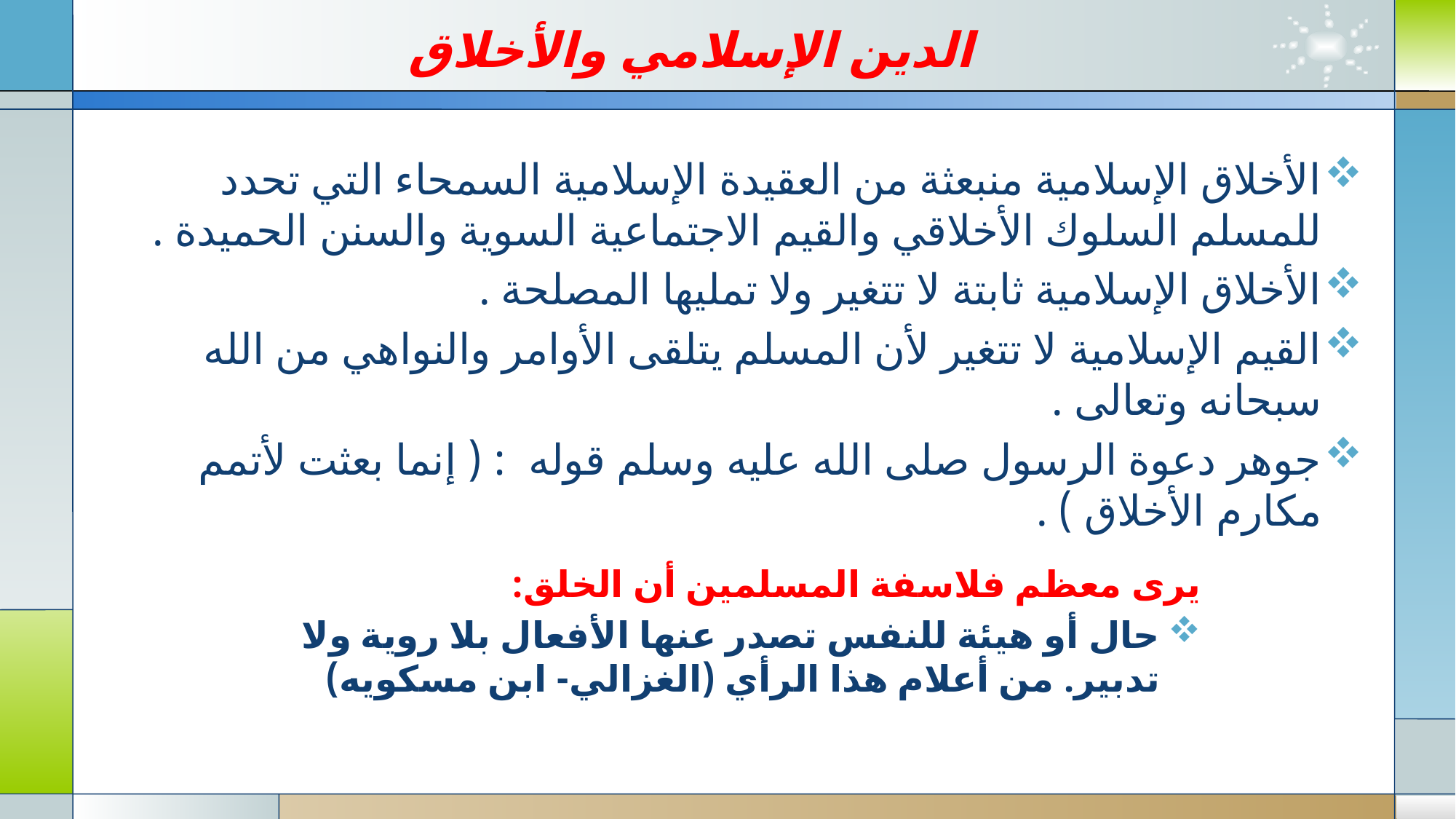

# الدين الإسلامي والأخلاق
الأخلاق الإسلامية منبعثة من العقيدة الإسلامية السمحاء التي تحدد للمسلم السلوك الأخلاقي والقيم الاجتماعية السوية والسنن الحميدة .
الأخلاق الإسلامية ثابتة لا تتغير ولا تمليها المصلحة .
القيم الإسلامية لا تتغير لأن المسلم يتلقى الأوامر والنواهي من الله سبحانه وتعالى .
جوهر دعوة الرسول صلى الله عليه وسلم قوله  : ( إنما بعثت لأتمم مكارم الأخلاق ) .
يرى معظم فلاسفة المسلمين أن الخلق:
حال أو هيئة للنفس تصدر عنها الأفعال بلا روية ولا تدبير. من أعلام هذا الرأي (الغزالي- ابن مسكويه)